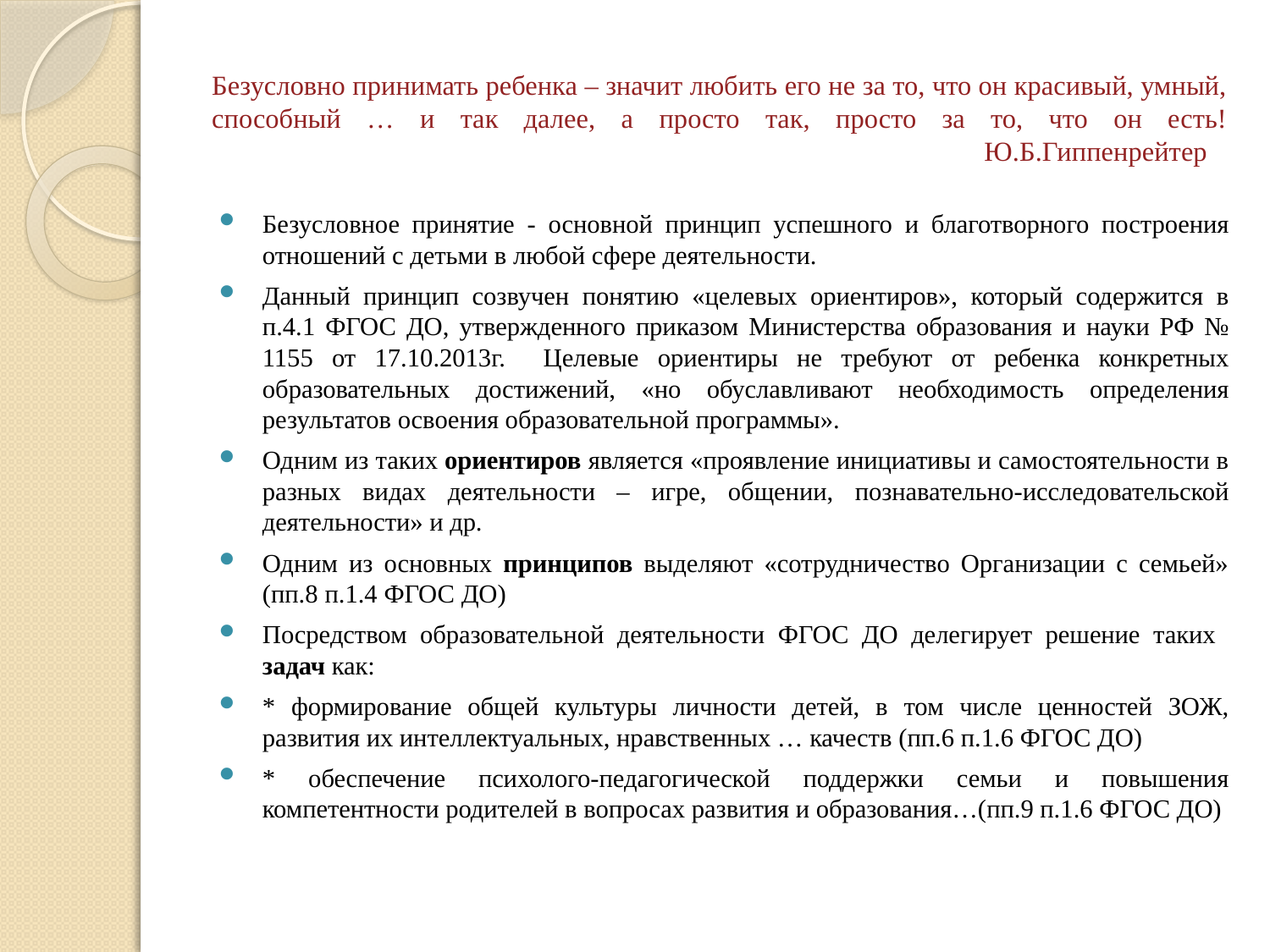

# Безусловно принимать ребенка – значит любить его не за то, что он красивый, умный, способный … и так далее, а просто так, просто за то, что он есть! Ю.Б.Гиппенрейтер
Безусловное принятие - основной принцип успешного и благотворного построения отношений с детьми в любой сфере деятельности.
Данный принцип созвучен понятию «целевых ориентиров», который содержится в п.4.1 ФГОС ДО, утвержденного приказом Министерства образования и науки РФ № 1155 от 17.10.2013г.  Целевые ориентиры не требуют от ребенка конкретных образовательных достижений, «но обуславливают необходимость определения результатов освоения образовательной программы».
Одним из таких ориентиров является «проявление инициативы и самостоятельности в разных видах деятельности – игре, общении, познавательно-исследовательской деятельности» и др.
Одним из основных принципов выделяют «сотрудничество Организации с семьей» (пп.8 п.1.4 ФГОС ДО)
Посредством образовательной деятельности ФГОС ДО делегирует решение таких  задач как:
* формирование общей культуры личности детей, в том числе ценностей ЗОЖ, развития их интеллектуальных, нравственных … качеств (пп.6 п.1.6 ФГОС ДО)
* обеспечение психолого-педагогической поддержки семьи и повышения компетентности родителей в вопросах развития и образования…(пп.9 п.1.6 ФГОС ДО)